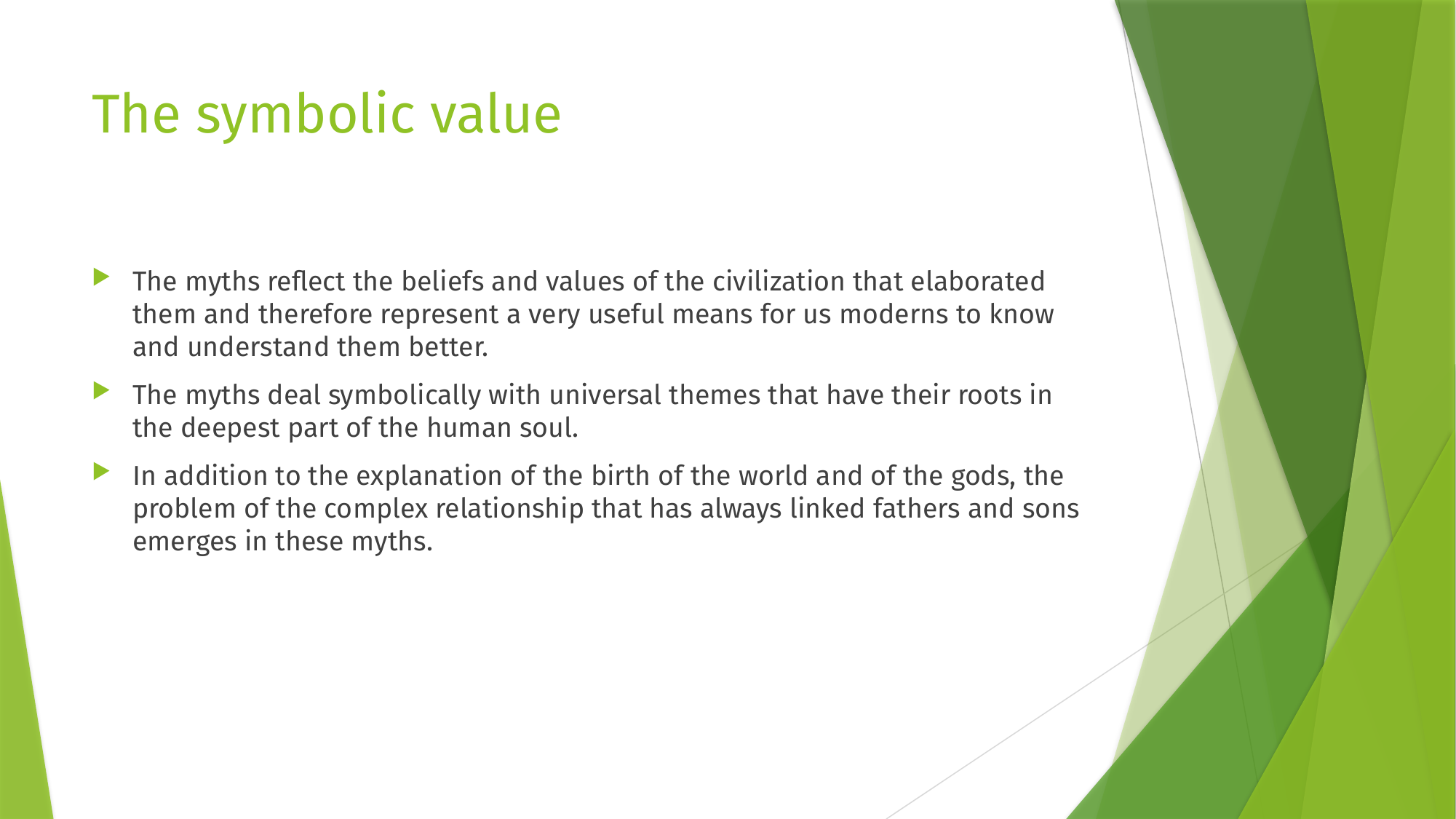

# The symbolic value
The myths reflect the beliefs and values of the civilization that elaborated them and therefore represent a very useful means for us moderns to know and understand them better.
The myths deal symbolically with universal themes that have their roots in the deepest part of the human soul.
In addition to the explanation of the birth of the world and of the gods, the problem of the complex relationship that has always linked fathers and sons emerges in these myths.